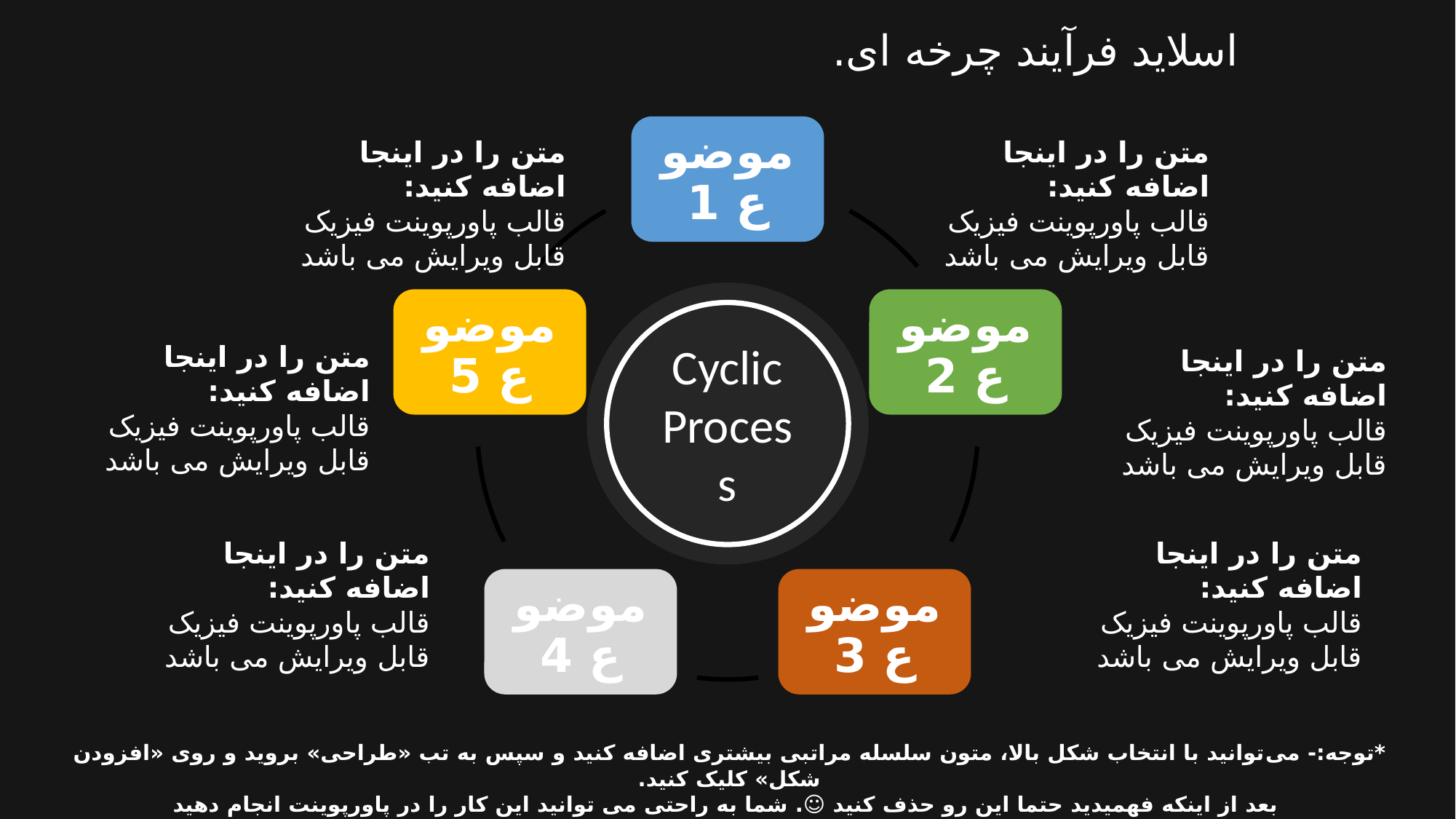

اسلاید فرآیند چرخه ای.

موضوع 1

موضوع 5
موضوع 2

موضوع 4
موضوع 3
متن را در اینجا اضافه کنید:
قالب پاورپوینت فیزیک قابل ویرایش می باشد
متن را در اینجا اضافه کنید:
قالب پاورپوینت فیزیک قابل ویرایش می باشد

Cyclic
Process
متن را در اینجا اضافه کنید:
قالب پاورپوینت فیزیک قابل ویرایش می باشد
متن را در اینجا اضافه کنید:
قالب پاورپوینت فیزیک قابل ویرایش می باشد
متن را در اینجا اضافه کنید:
قالب پاورپوینت فیزیک قابل ویرایش می باشد
متن را در اینجا اضافه کنید:
قالب پاورپوینت فیزیک قابل ویرایش می باشد
*توجه:- می‌توانید با انتخاب شکل بالا، متون سلسله مراتبی بیشتری اضافه کنید و سپس به تب «طراحی» بروید و روی «افزودن شکل» کلیک کنید.
 بعد از اینکه فهمیدید حتما این رو حذف کنید ☺. شما به راحتی می توانید این کار را در پاورپوینت انجام دهید